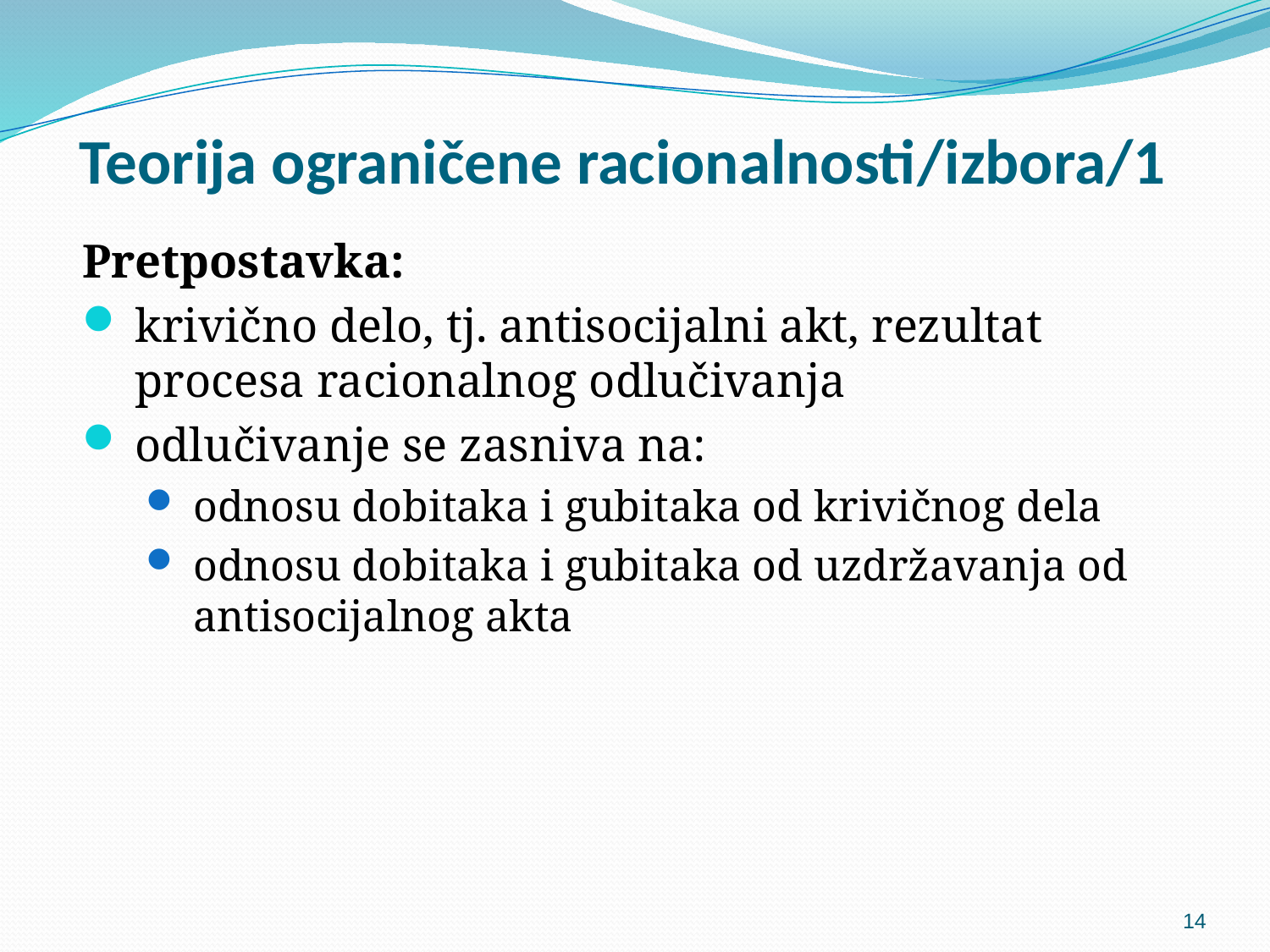

# Teorija ograničene racionalnosti/izbora/1
Pretpostavka:
krivično delo, tj. antisocijalni akt, rezultat procesa racionalnog odlučivanja
odlučivanje se zasniva na:
odnosu dobitaka i gubitaka od krivičnog dela
odnosu dobitaka i gubitaka od uzdržavanja od antisocijalnog akta
14